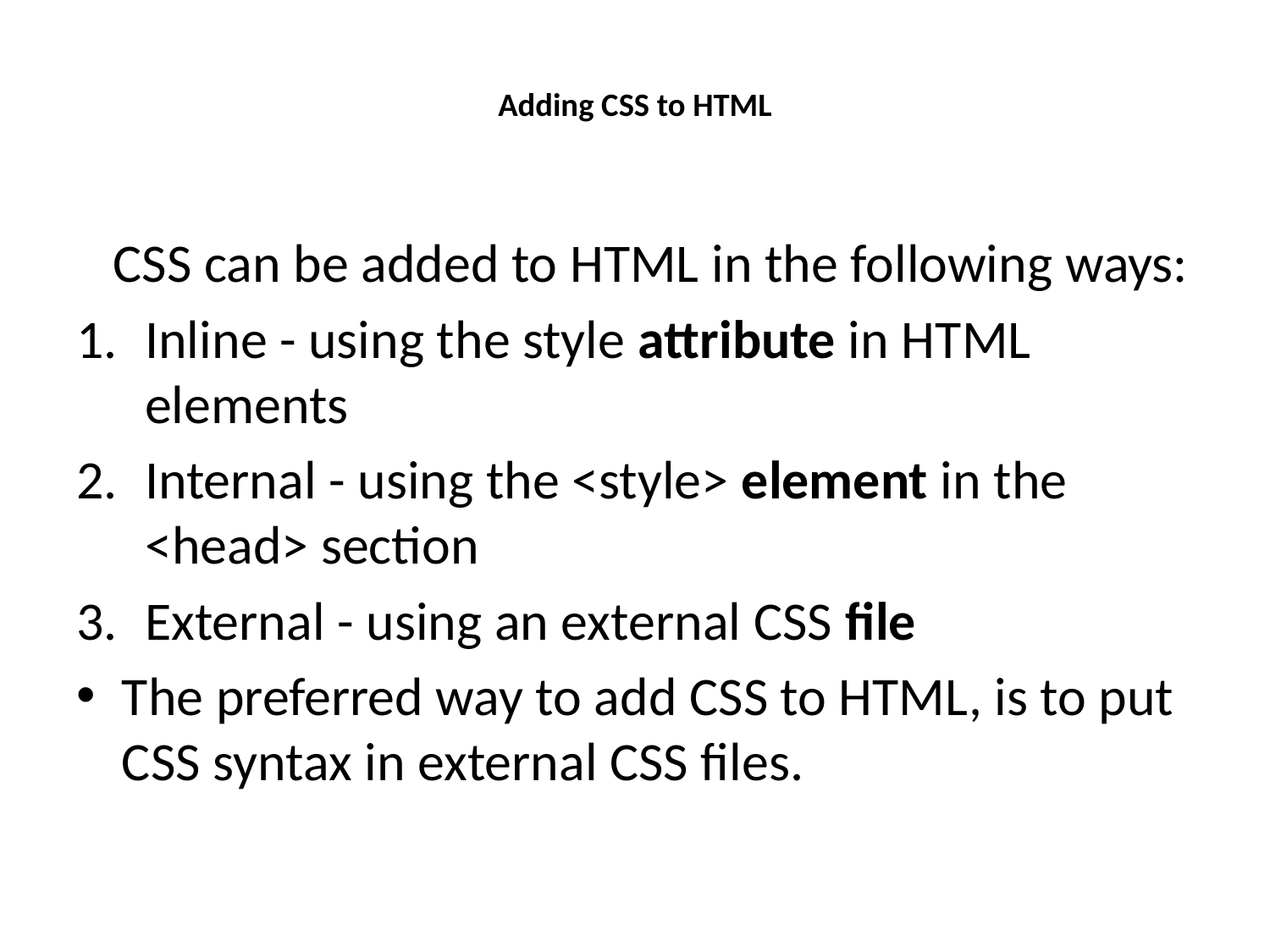

# Adding CSS to HTML
   CSS can be added to HTML in the following ways:
Inline - using the style attribute in HTML elements
Internal - using the <style> element in the <head> section
External - using an external CSS file
The preferred way to add CSS to HTML, is to put CSS syntax in external CSS files.